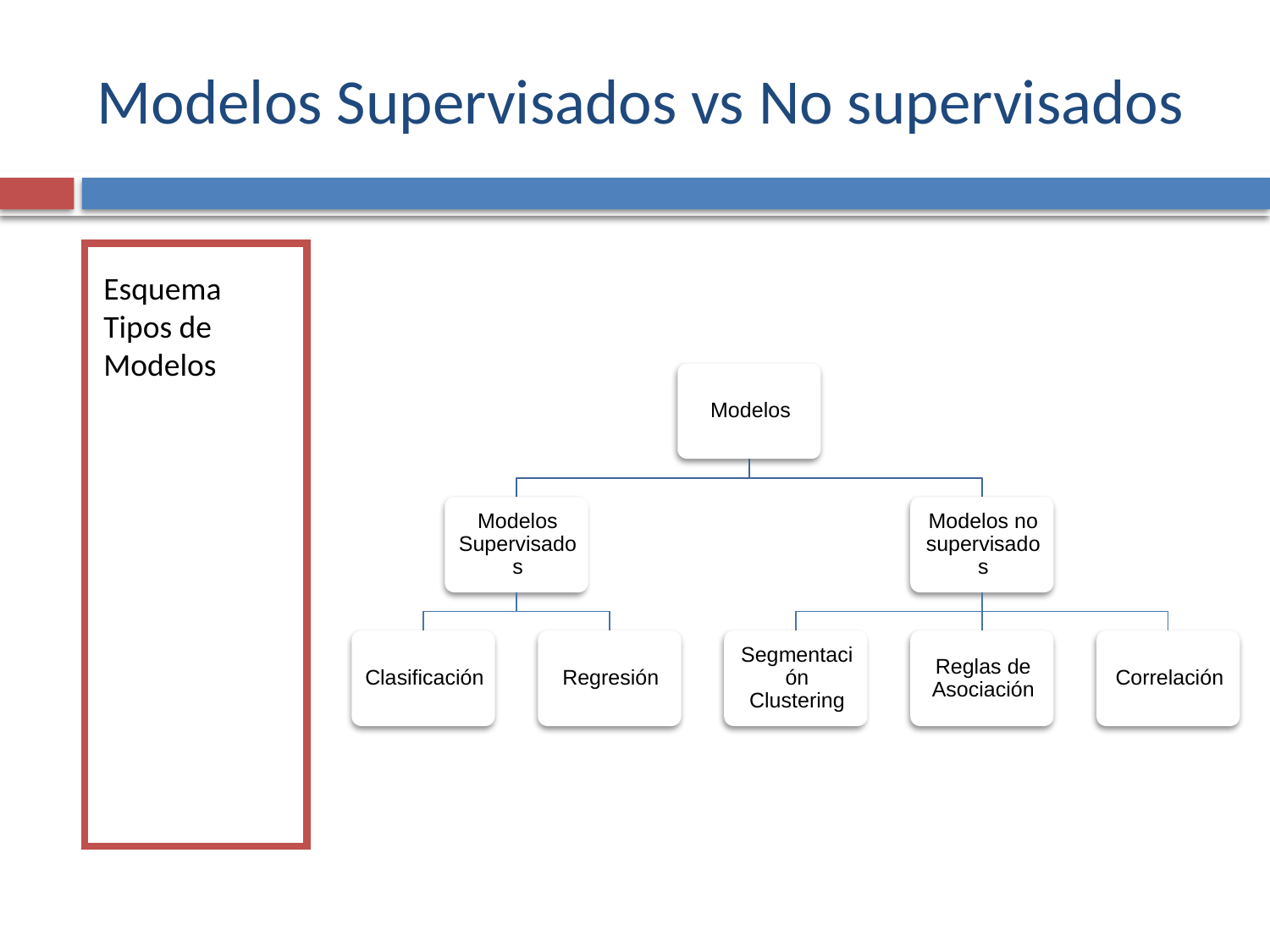

# Modelos Supervisados vs No supervisados
Modelos
Modelos Supervisados
Clasificación
Regresión
Modelos no supervisados
Segmentación Clustering
Reglas de Asociación
Correlación
Esquema Tipos de Modelos